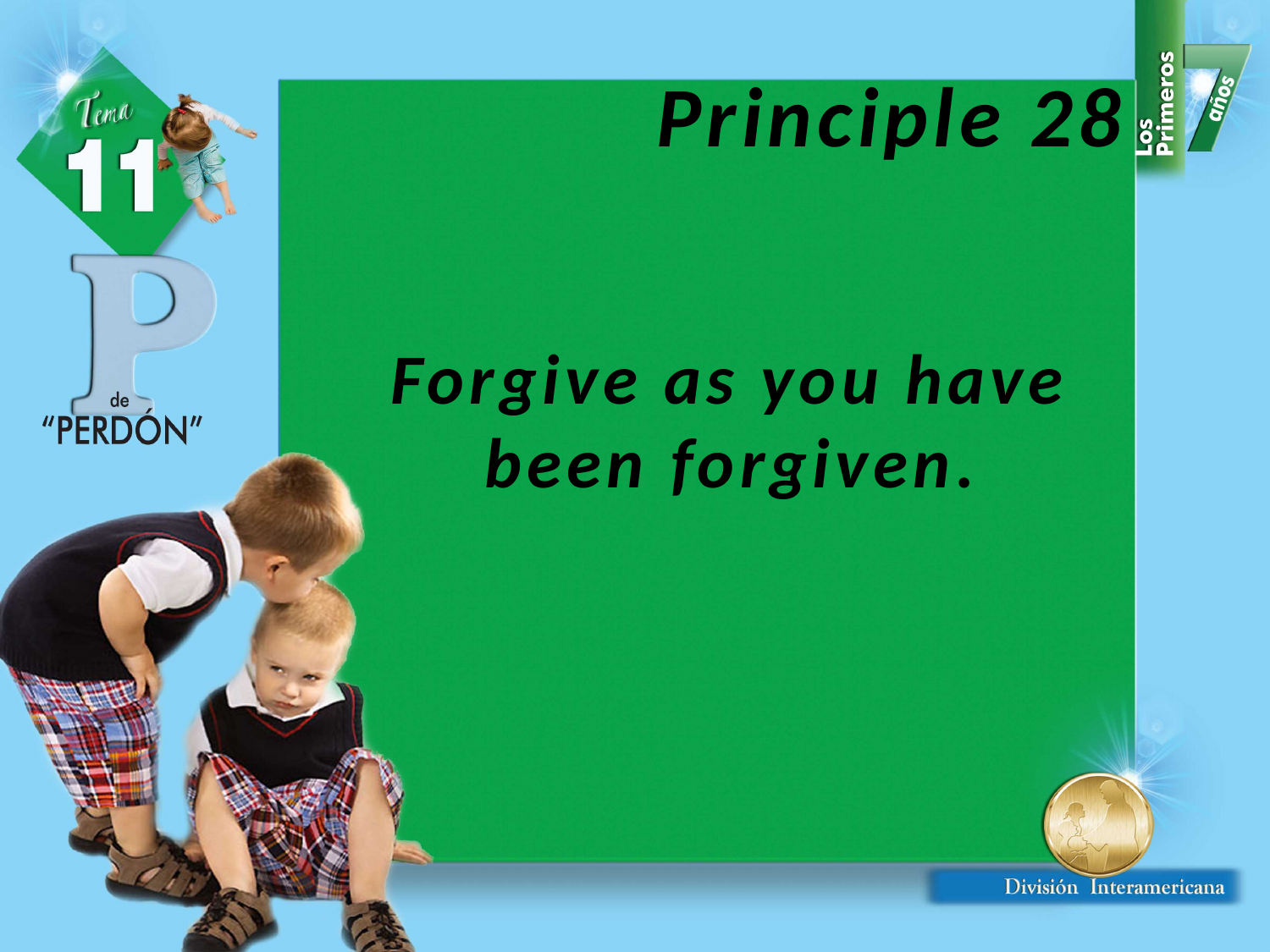

Principle 28

Forgive as you have been forgiven.